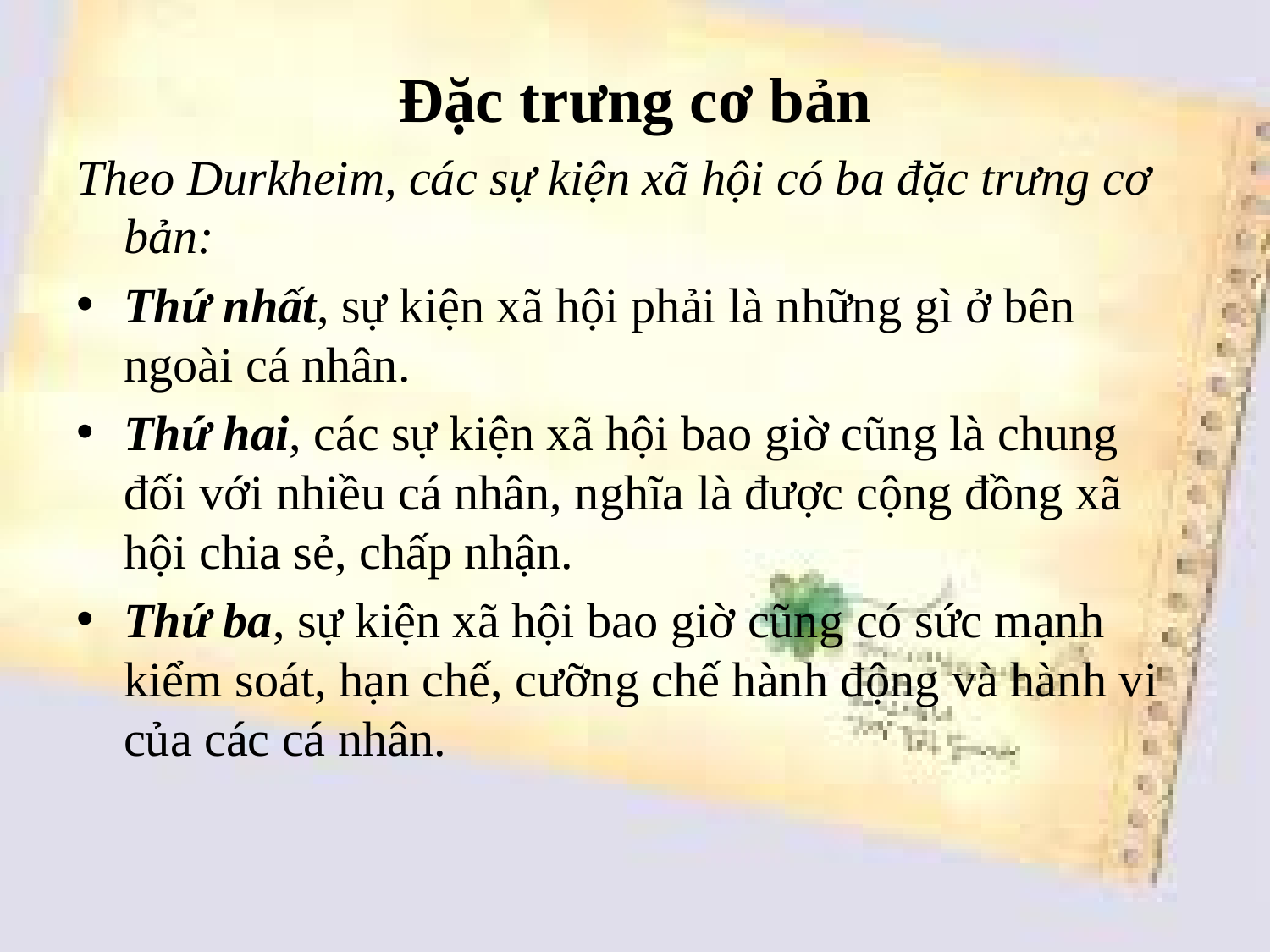

Đặc trưng cơ bản
Theo Durkheim, các sự kiện xã hội có ba đặc trưng cơ bản:
Thứ nhất, sự kiện xã hội phải là những gì ở bên ngoài cá nhân.
Thứ hai, các sự kiện xã hội bao giờ cũng là chung đối với nhiều cá nhân, nghĩa là được cộng đồng xã hội chia sẻ, chấp nhận.
Thứ ba, sự kiện xã hội bao giờ cũng có sức mạnh kiểm soát, hạn chế, cưỡng chế hành động và hành vi của các cá nhân.